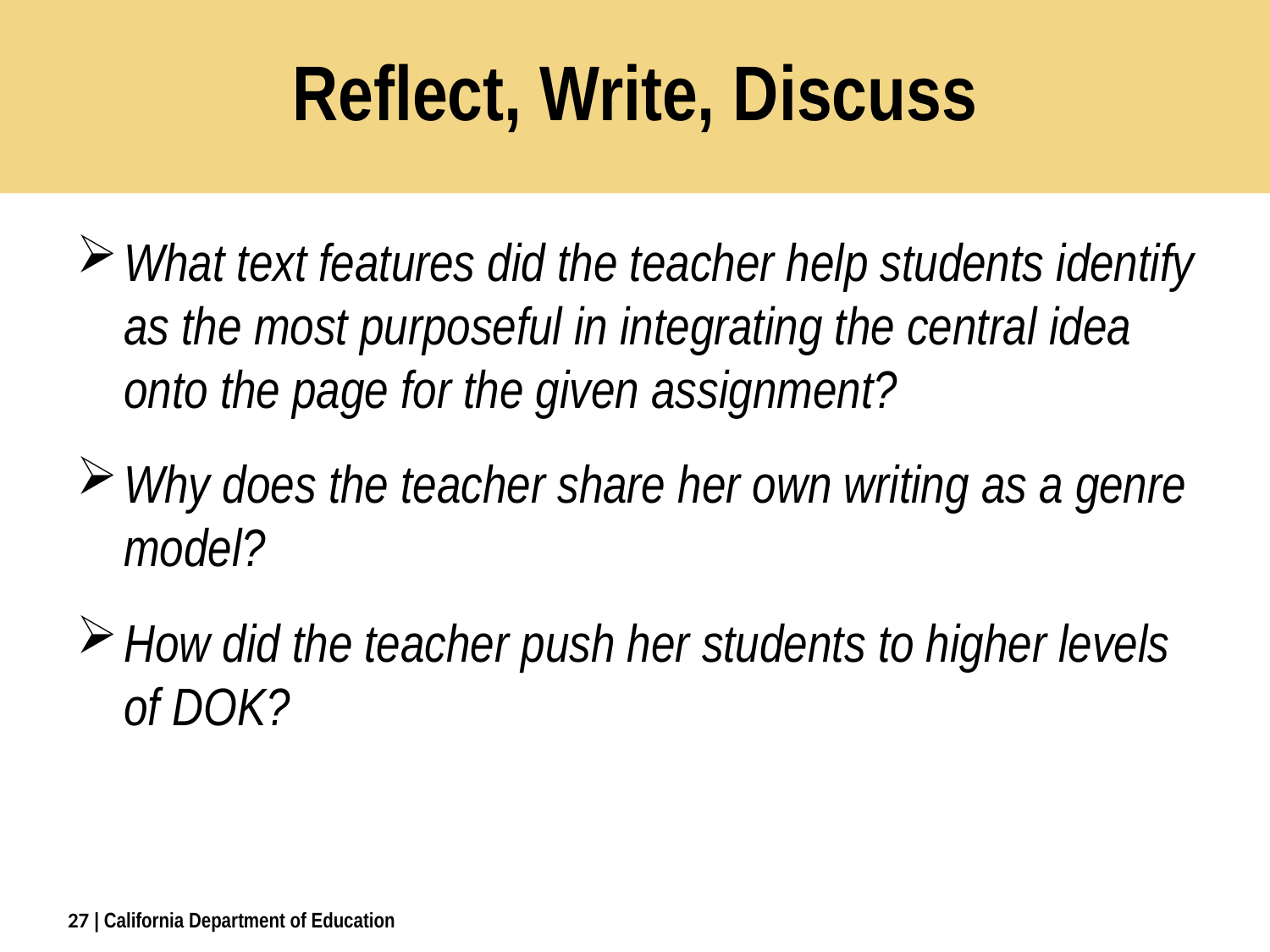

# Reflect, Write, Discuss
What text features did the teacher help students identify as the most purposeful in integrating the central idea onto the page for the given assignment?
Why does the teacher share her own writing as a genre model?
How did the teacher push her students to higher levels of DOK?

27
| California Department of Education